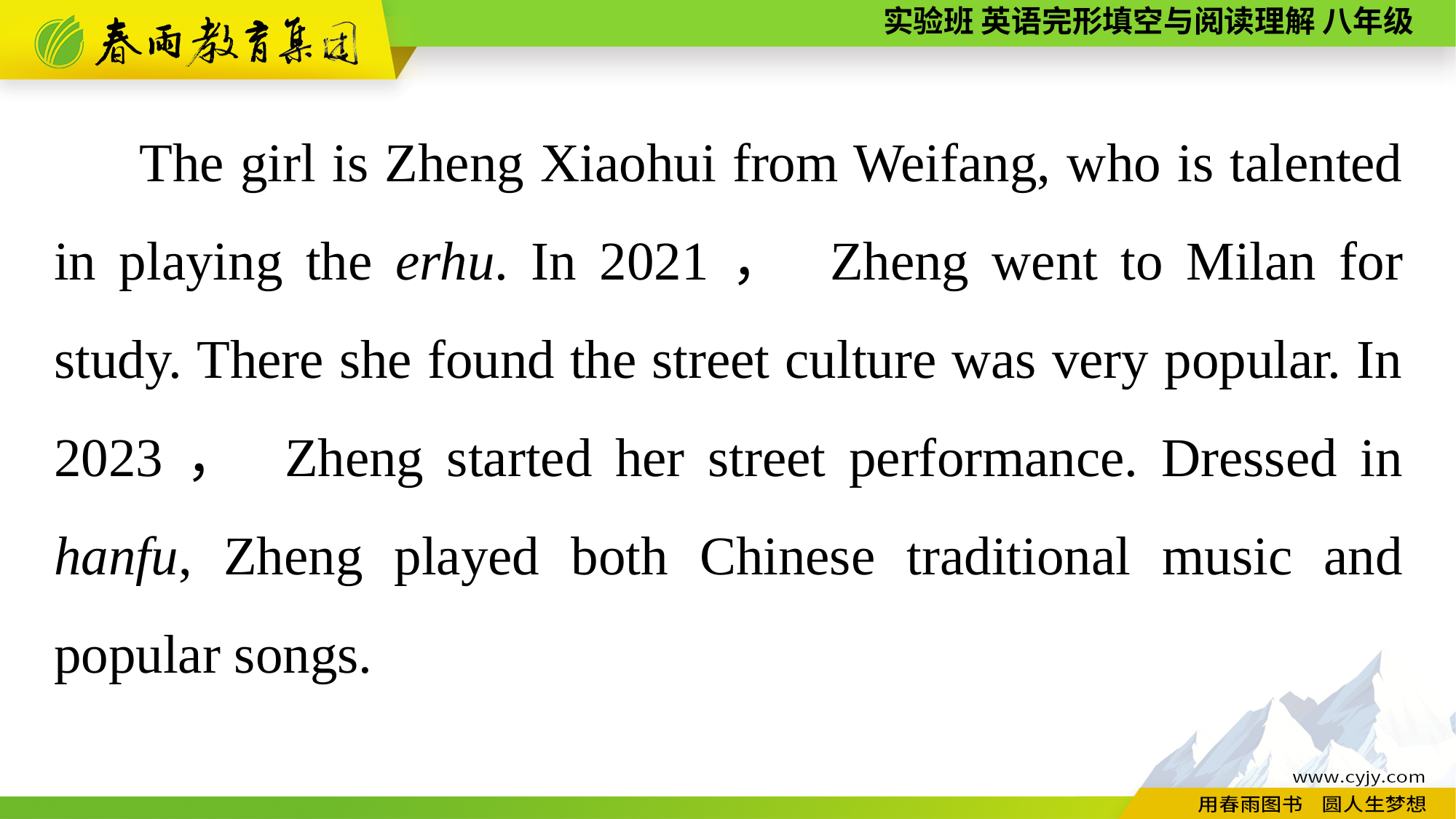

The girl is Zheng Xiaohui from Weifang, who is talented in playing the erhu. In 2021， Zheng went to Milan for study. There she found the street culture was very popular. In 2023， Zheng started her street performance. Dressed in hanfu, Zheng played both Chinese traditional music and popular songs.